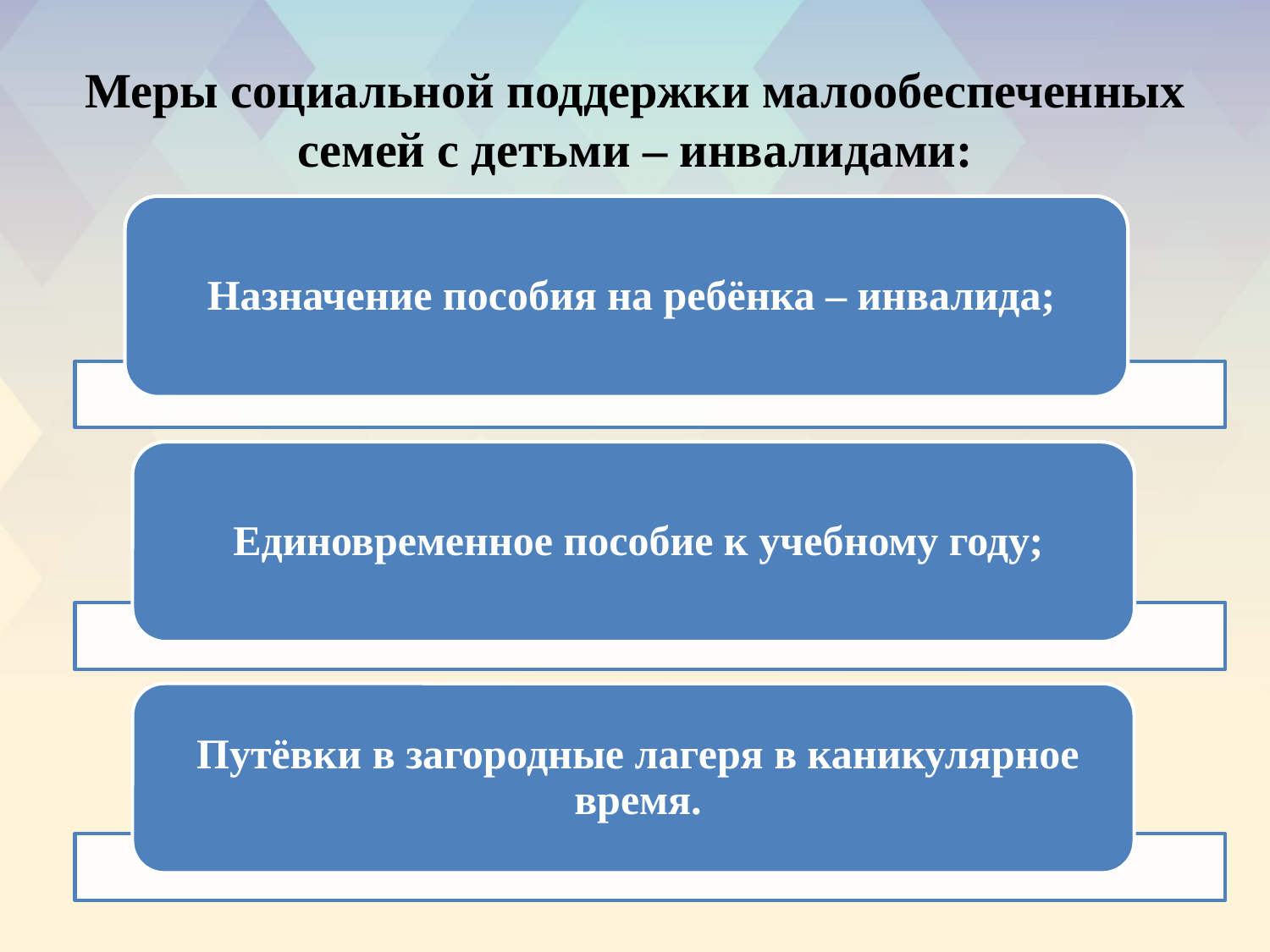

# Меры социальной поддержки малообеспеченных семей с детьми – инвалидами:
Назначение пособия на ребёнка – инвалида;
Единовременное пособие к учебному году;
Путёвки в загородные лагеря в каникулярное время.